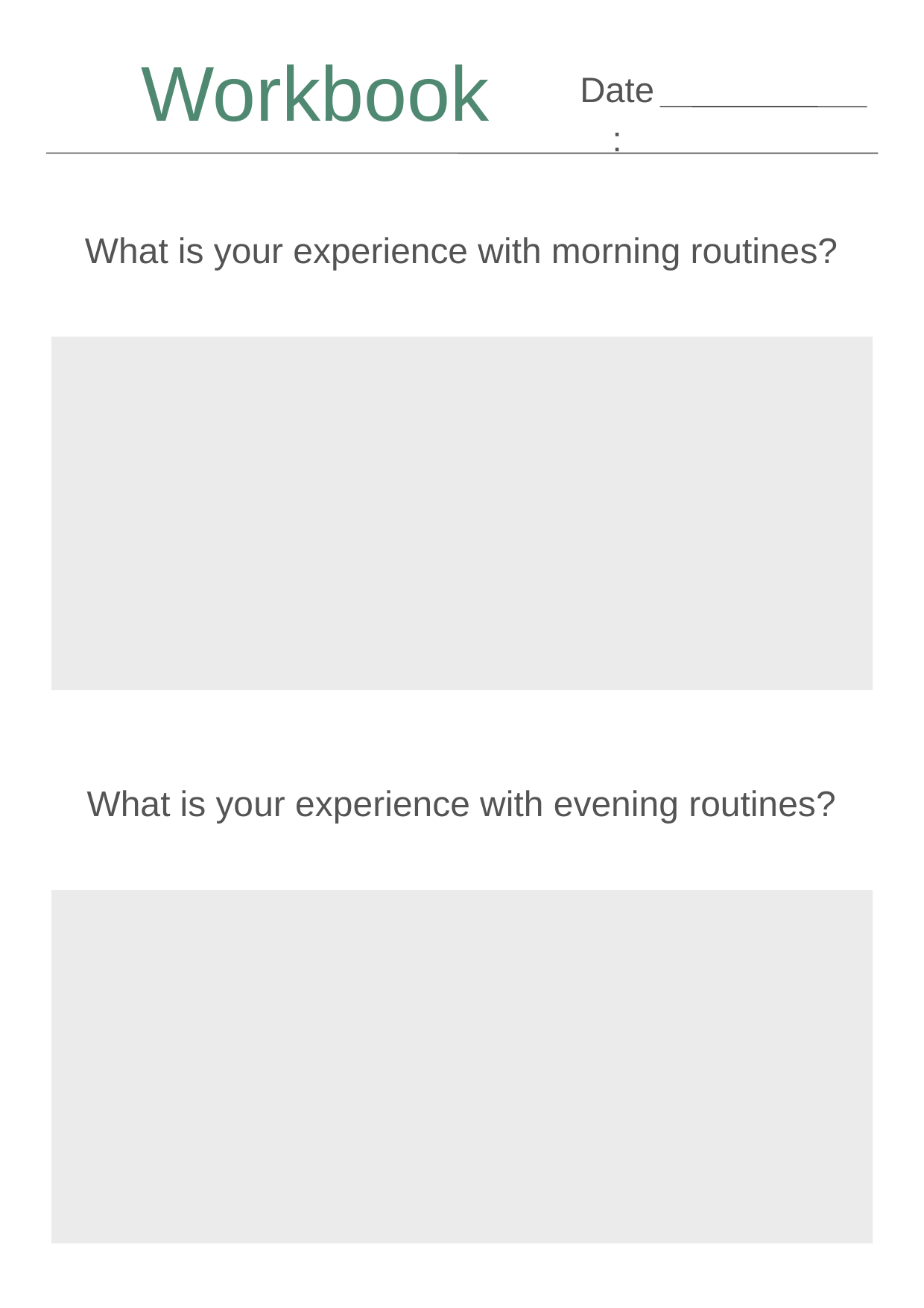

Workbook
Date:

What is your experience with morning routines?

What is your experience with evening routines?